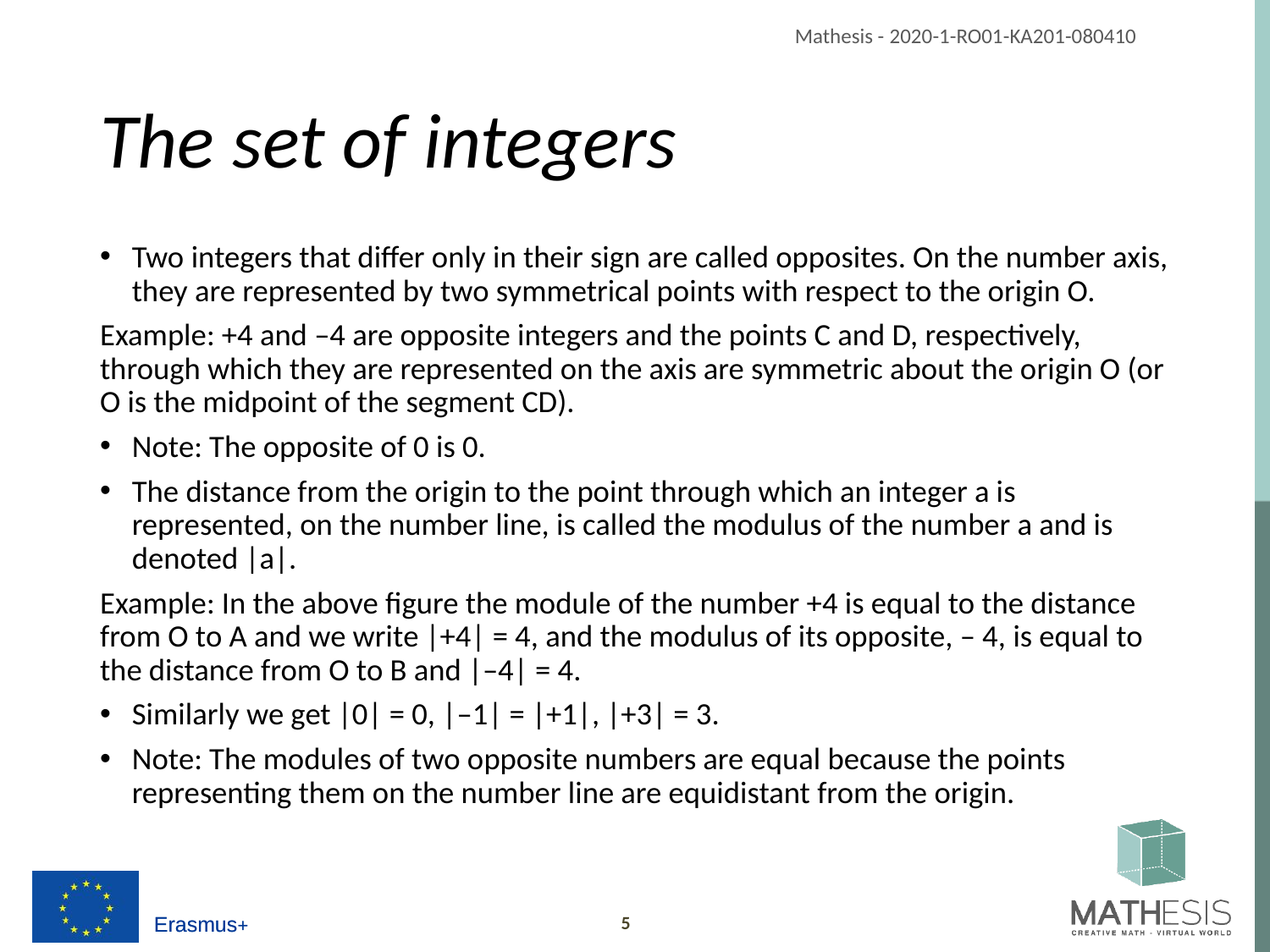

# The set of integers
Two integers that differ only in their sign are called opposites. On the number axis, they are represented by two symmetrical points with respect to the origin O.
Example: +4 and –4 are opposite integers and the points C and D, respectively, through which they are represented on the axis are symmetric about the origin O (or O is the midpoint of the segment CD).
Note: The opposite of 0 is 0.
The distance from the origin to the point through which an integer a is represented, on the number line, is called the modulus of the number a and is denoted |a|.
Example: In the above figure the module of the number +4 is equal to the distance from O to A and we write |+4| = 4, and the modulus of its opposite, – 4, is equal to the distance from O to B and |–4| = 4.
Similarly we get |0| = 0, |–1| = |+1|, |+3| = 3.
Note: The modules of two opposite numbers are equal because the points representing them on the number line are equidistant from the origin.